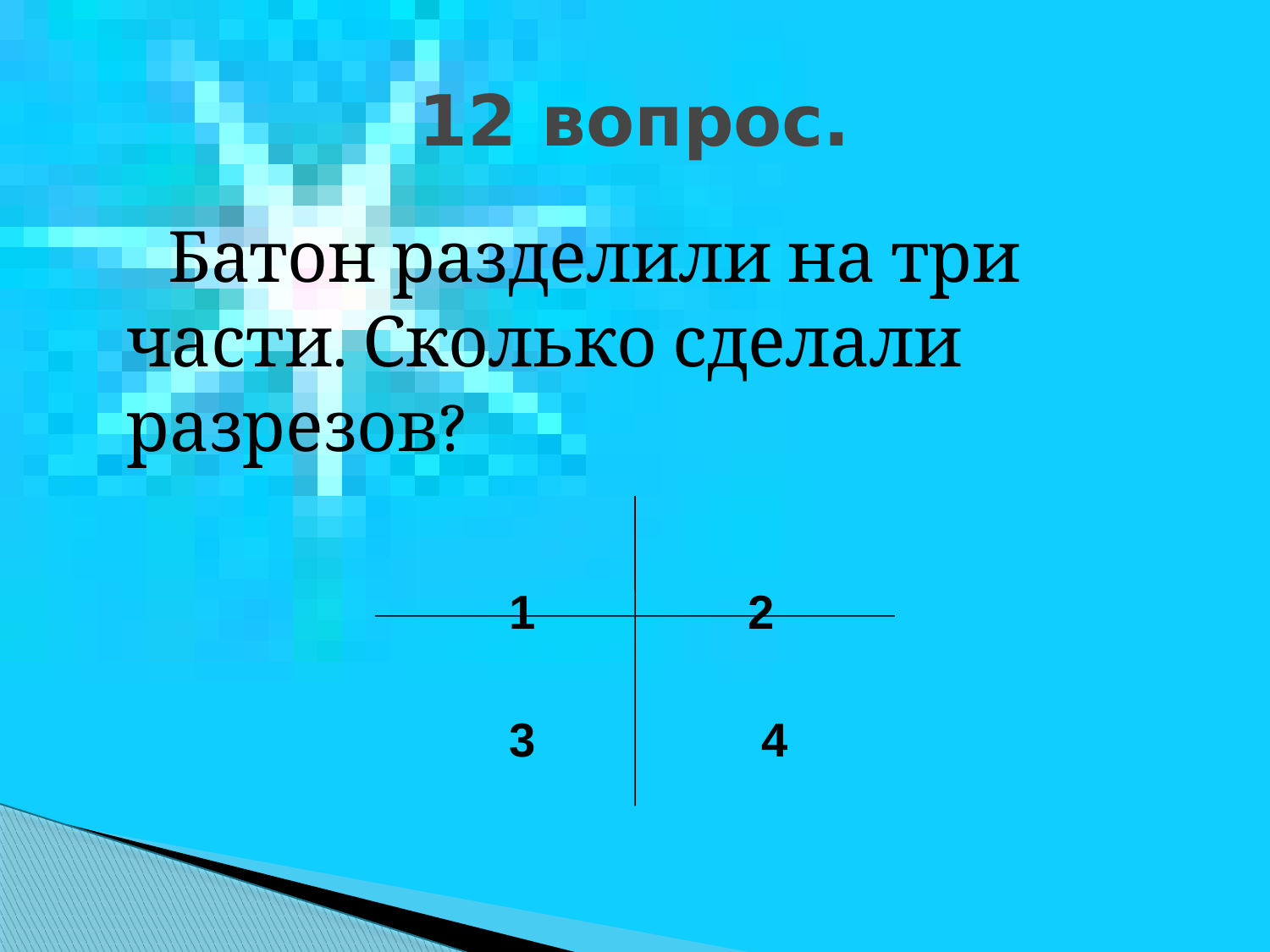

# 12 вопрос.
     Батон разделили на три части. Сколько сделали разрезов?

1                2

 3                 4